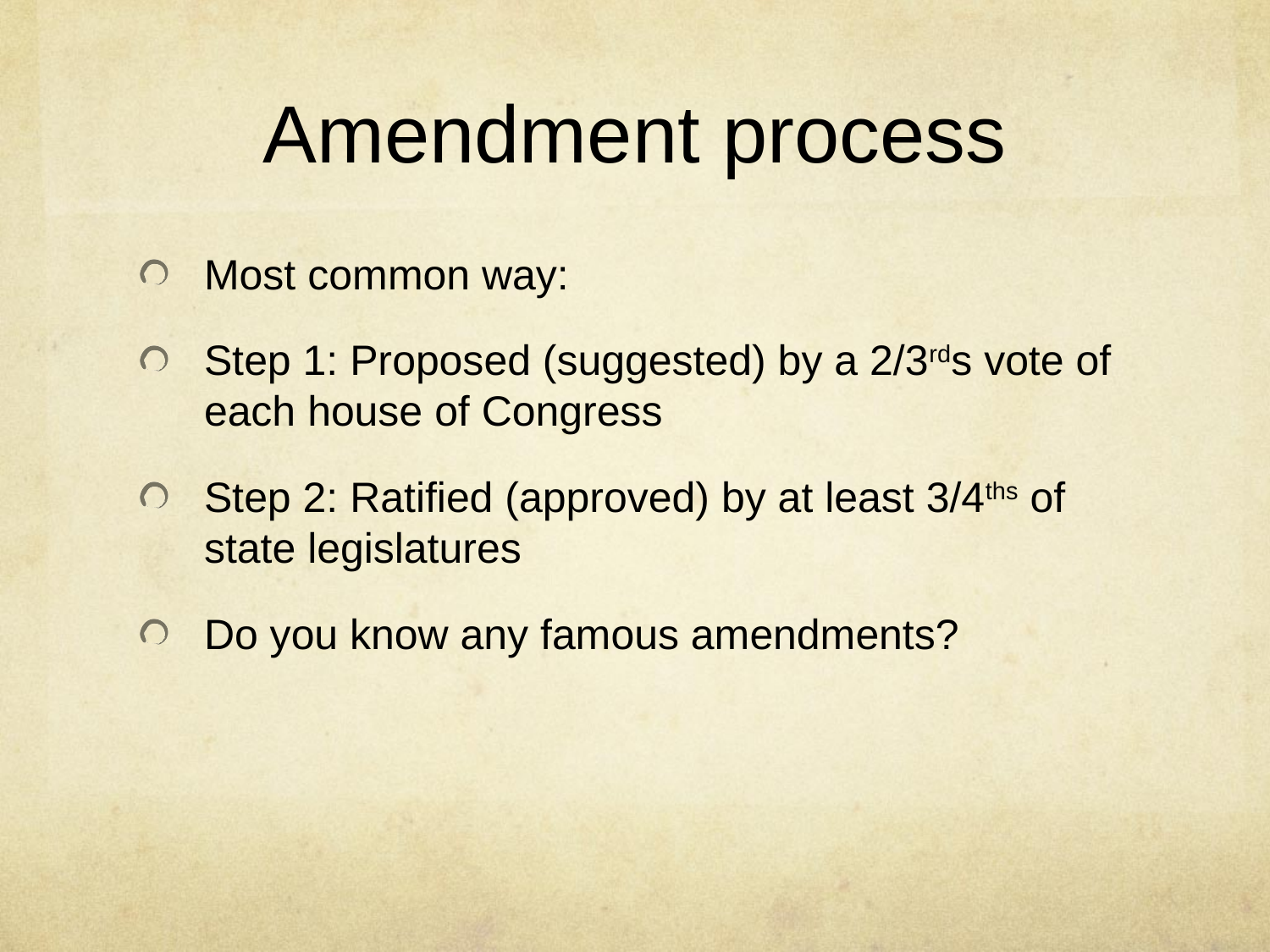

# Amendment process
Most common way:
Step 1: Proposed (suggested) by a 2/3rds vote of each house of Congress
Step 2: Ratified (approved) by at least 3/4ths of state legislatures
Do you know any famous amendments?